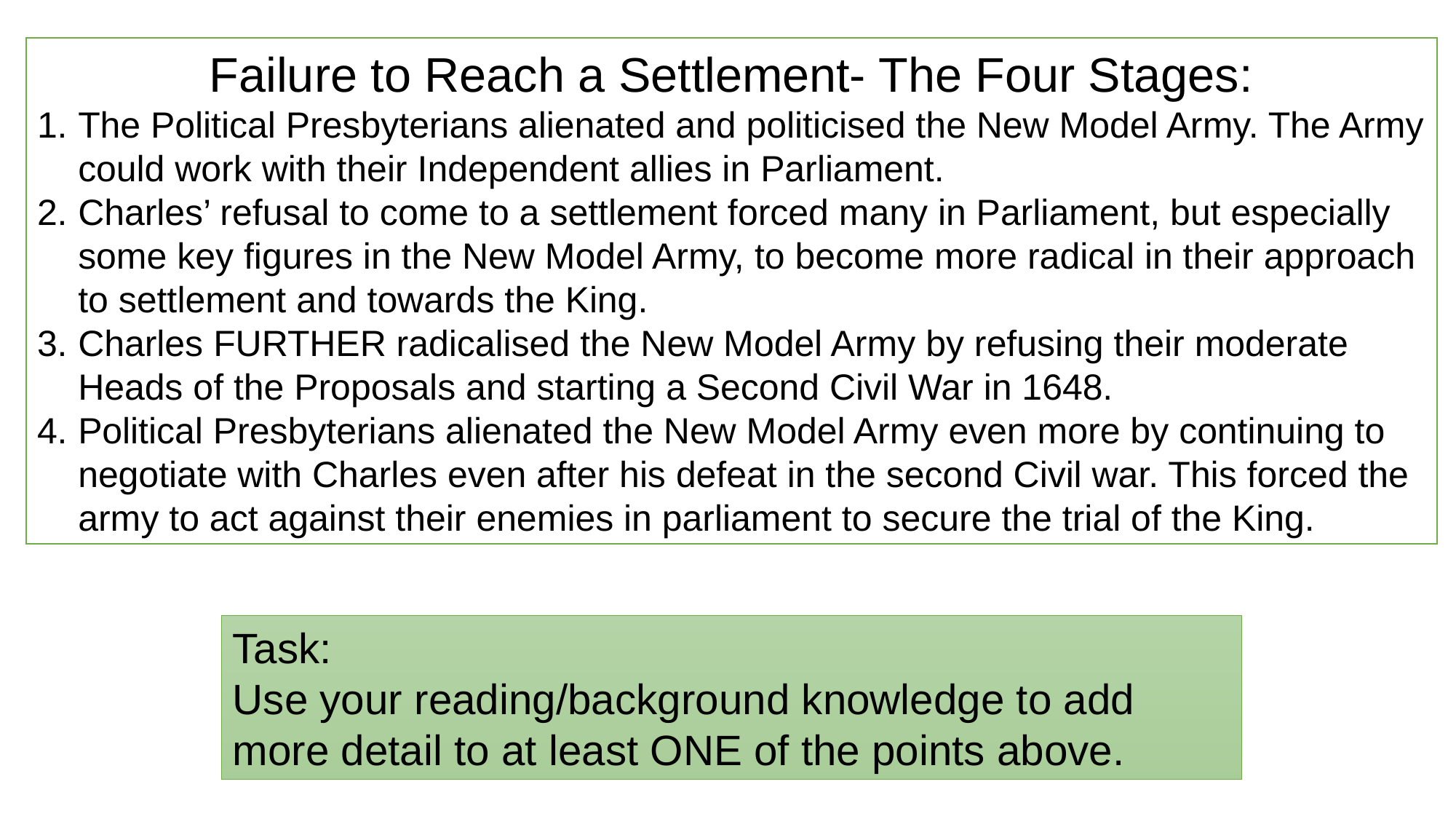

Failure to Reach a Settlement- The Four Stages:
The Political Presbyterians alienated and politicised the New Model Army. The Army could work with their Independent allies in Parliament.
Charles’ refusal to come to a settlement forced many in Parliament, but especially some key figures in the New Model Army, to become more radical in their approach to settlement and towards the King.
Charles FURTHER radicalised the New Model Army by refusing their moderate Heads of the Proposals and starting a Second Civil War in 1648.
Political Presbyterians alienated the New Model Army even more by continuing to negotiate with Charles even after his defeat in the second Civil war. This forced the army to act against their enemies in parliament to secure the trial of the King.
Task:
Use your reading/background knowledge to add more detail to at least ONE of the points above.